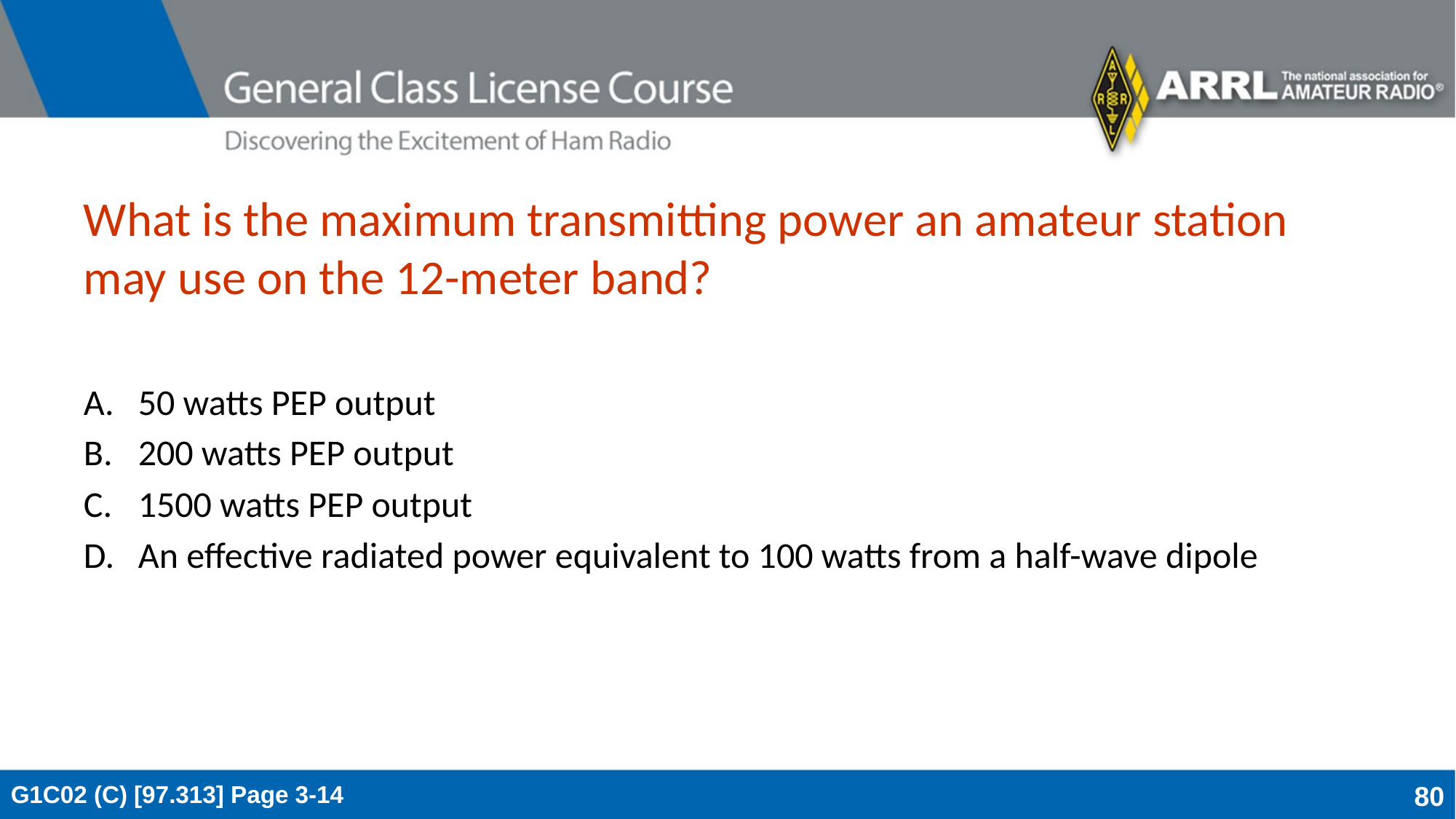

# What is the maximum transmitting power an amateur station may use on the 12-meter band?
50 watts PEP output
200 watts PEP output
1500 watts PEP output
An effective radiated power equivalent to 100 watts from a half-wave dipole
G1C02 (C) [97.313] Page 3-14
80